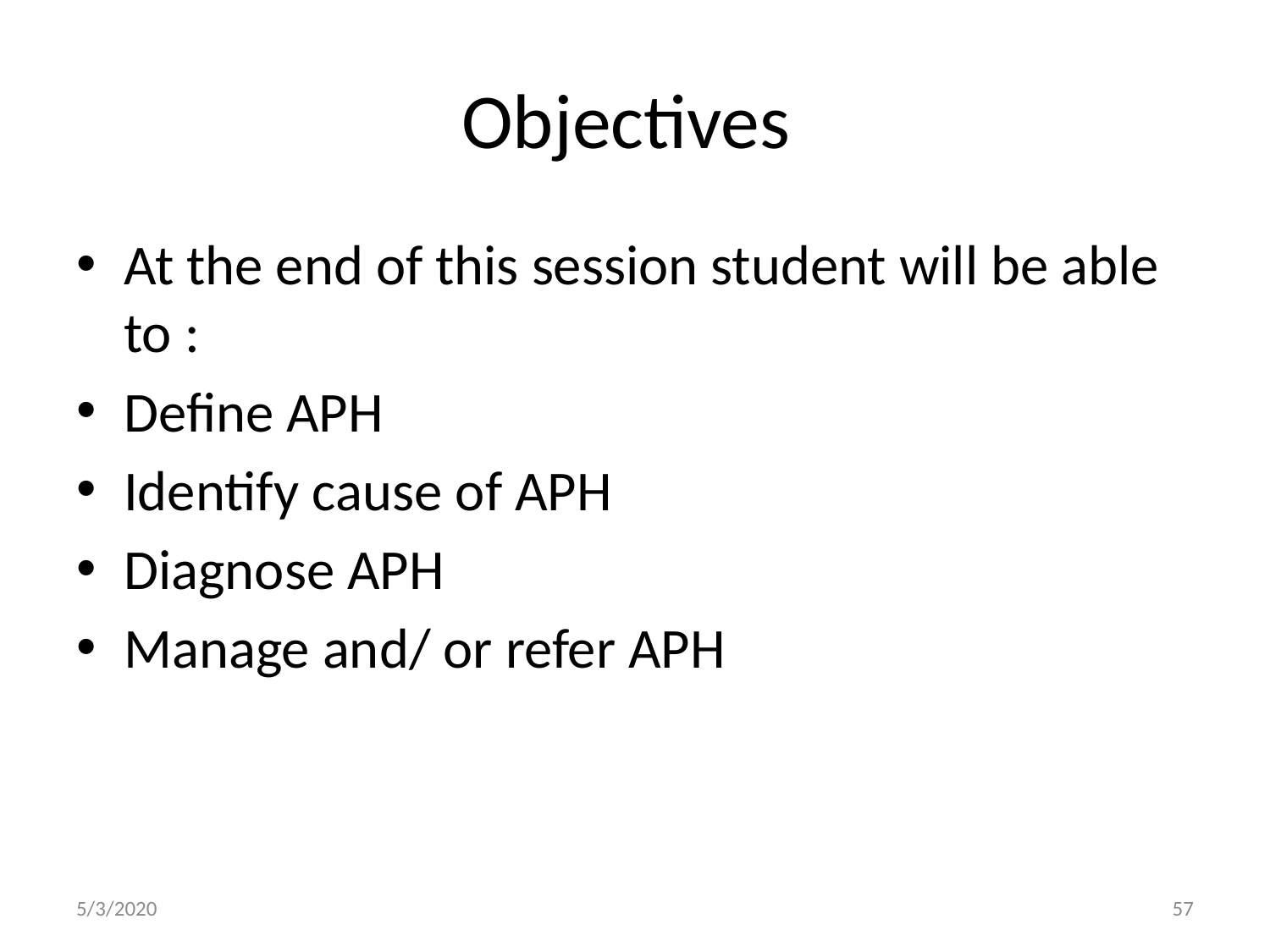

# Objectives
At the end of this session student will be able to :
Define APH
Identify cause of APH
Diagnose APH
Manage and/ or refer APH
5/3/2020
57